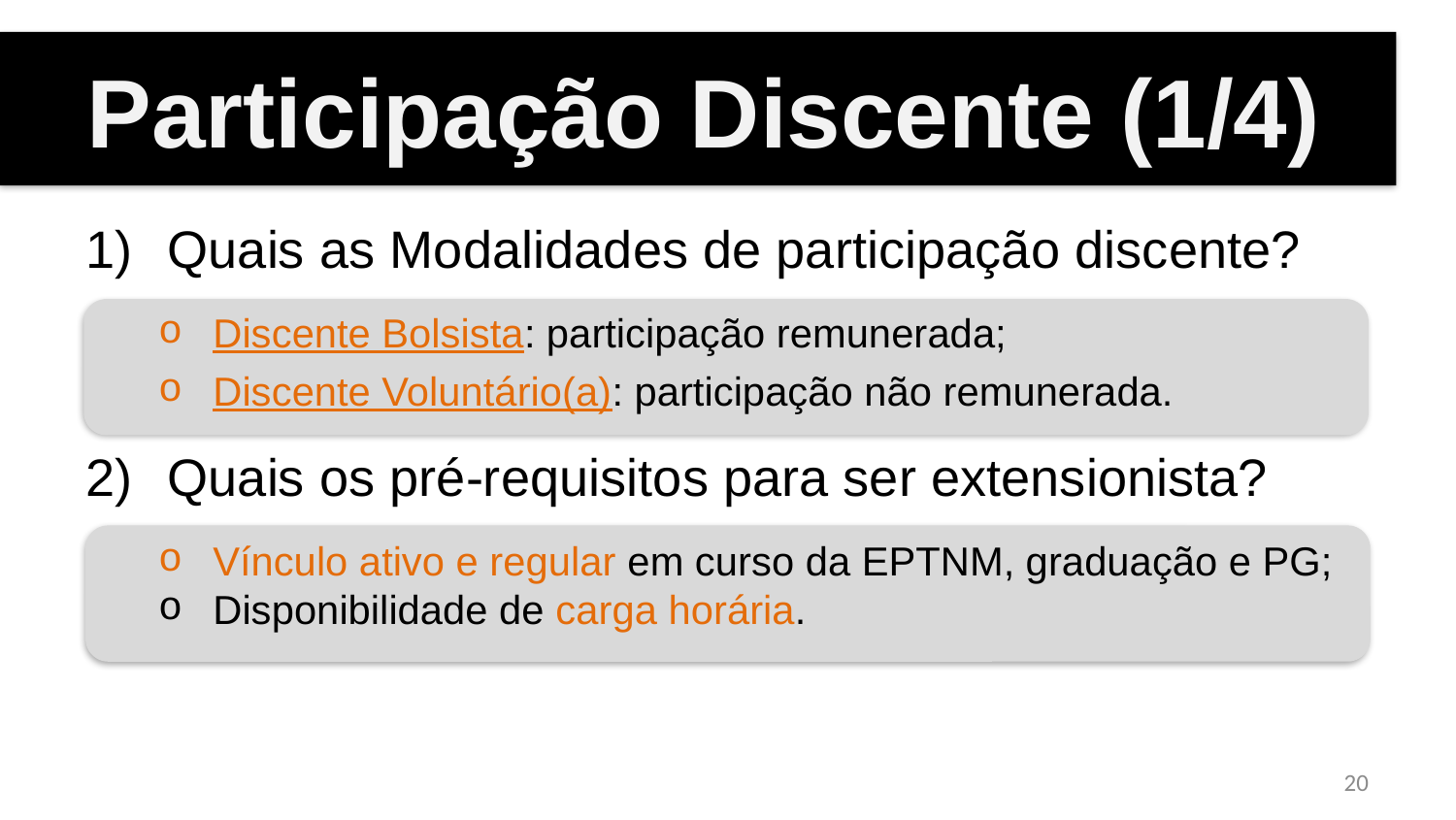

Participação Discente (1/4)
Quais as Modalidades de participação discente?

Discente Bolsista: participação remunerada;

Discente Voluntário(a): participação não remunerada.

Quais os pré-requisitos para ser extensionista?

Vínculo ativo e regular em curso da EPTNM, graduação e PG;
Disponibilidade de carga horária.

20